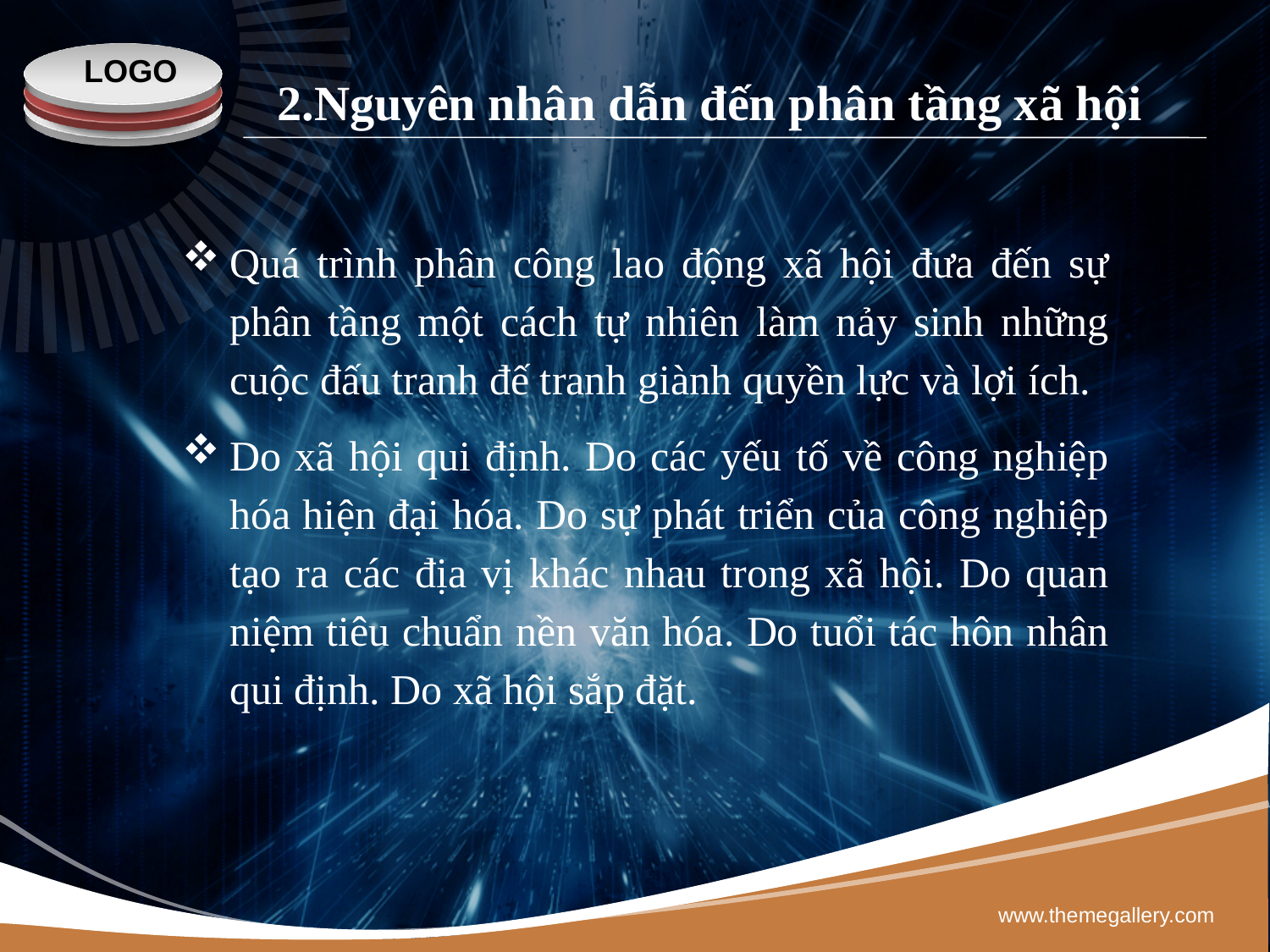

# 2.Nguyên nhân dẫn đến phân tầng xã hội
Quá trình phân công lao động xã hội đưa đến sự phân tầng một cách tự nhiên làm nảy sinh những cuộc đấu tranh đế tranh giành quyền lực và lợi ích.
Do xã hội qui định. Do các yếu tố về công nghiệp hóa hiện đại hóa. Do sự phát triển của công nghiệp tạo ra các địa vị khác nhau trong xã hội. Do quan niệm tiêu chuẩn nền văn hóa. Do tuổi tác hôn nhân qui định. Do xã hội sắp đặt.

www.themegallery.com